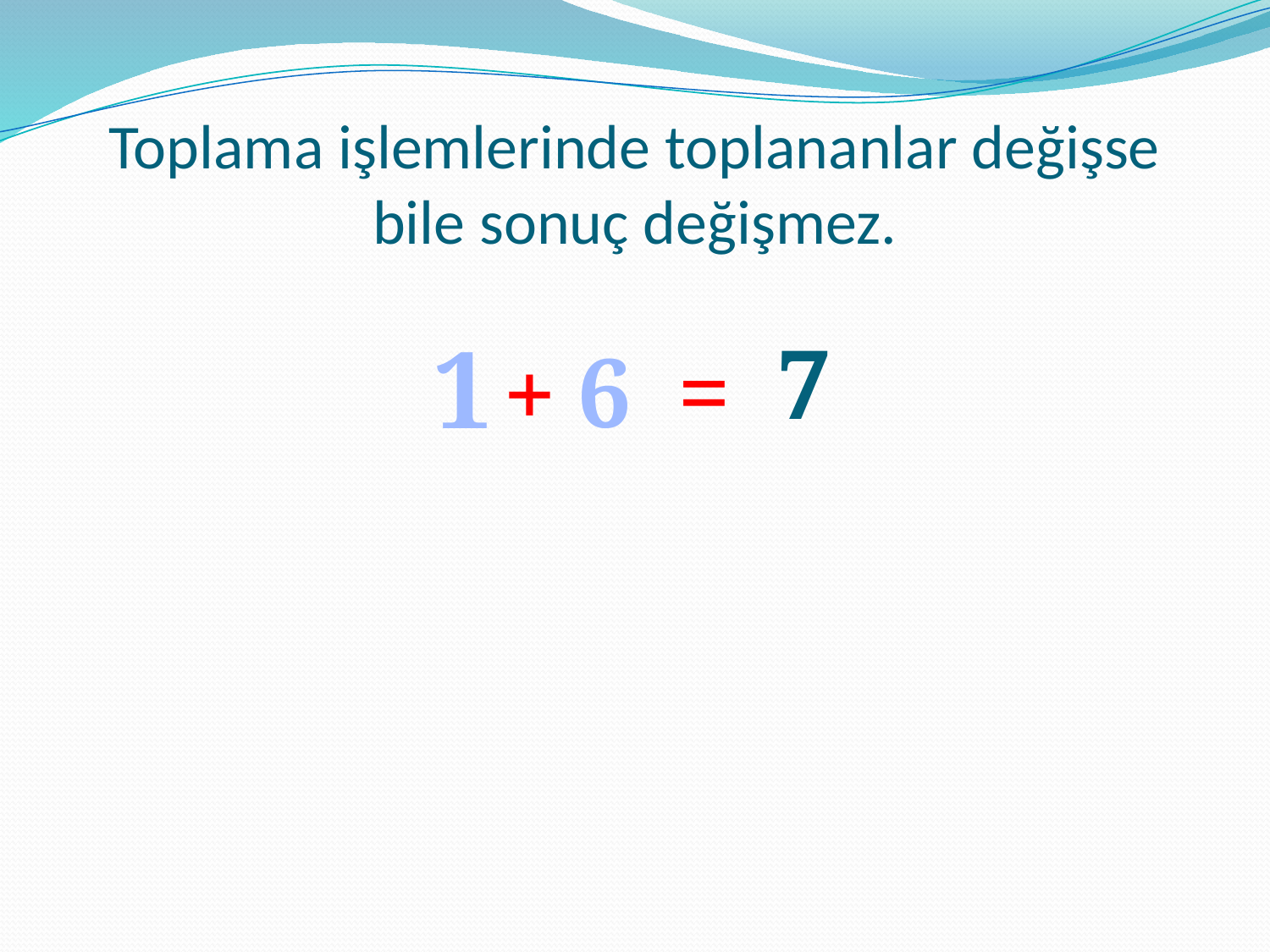

# Toplama işlemlerinde toplananlar değişse bile sonuç değişmez.

1
7
6
=
+